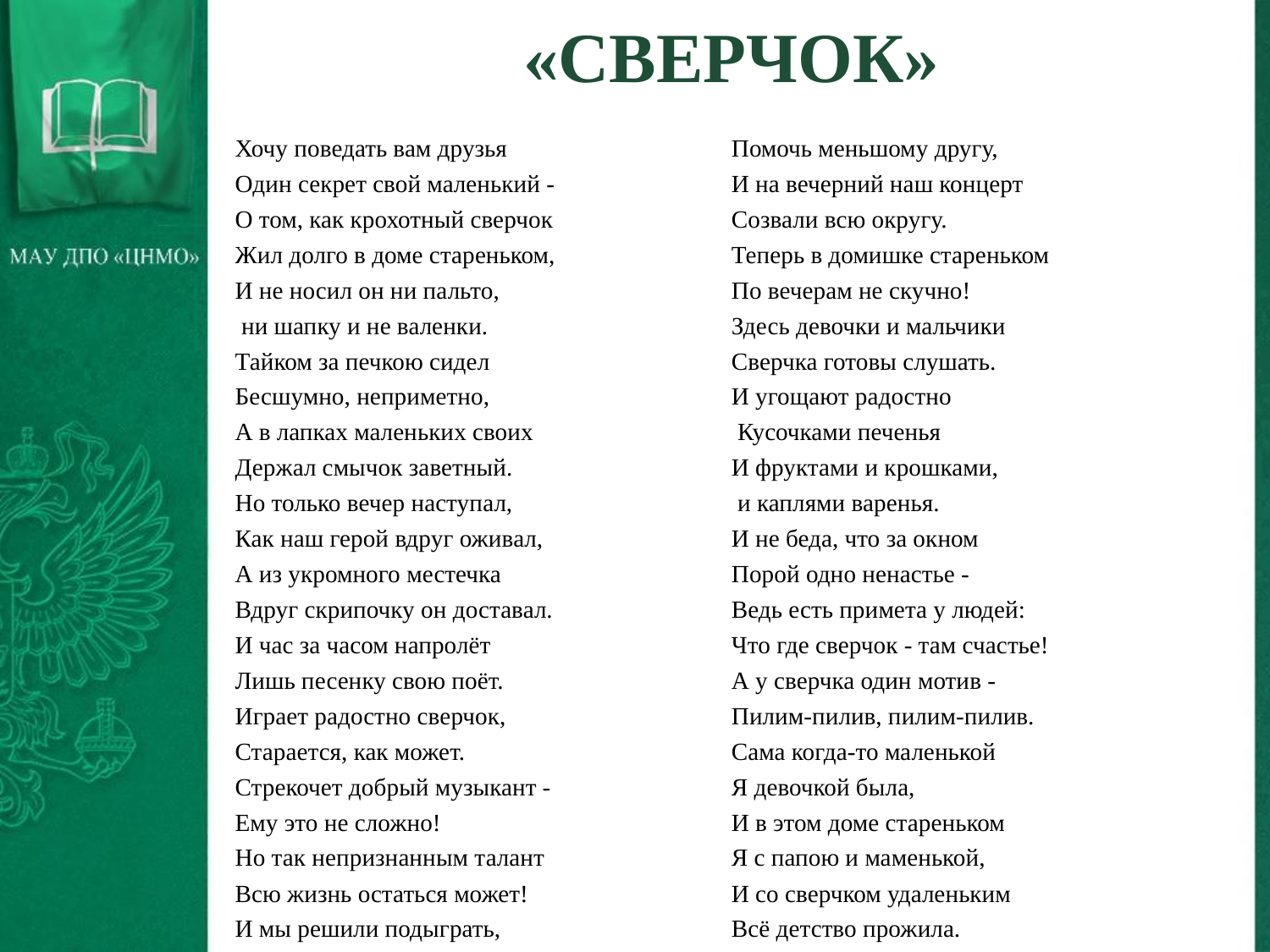

# «СВЕРЧОК»
Хочу поведать вам друзья
Один секрет свой маленький -
О том, как крохотный сверчок
Жил долго в доме стареньком,
И не носил он ни пальто,
 ни шапку и не валенки.
Тайком за печкою сидел
Бесшумно, неприметно,
А в лапках маленьких своих
Держал смычок заветный.
Но только вечер наступал,
Как наш герой вдруг оживал,
А из укромного местечка
Вдруг скрипочку он доставал.
И час за часом напролёт
Лишь песенку свою поёт.
Играет радостно сверчок,
Старается, как может.
Стрекочет добрый музыкант -
Ему это не сложно!
Но так непризнанным талант
Всю жизнь остаться может!
И мы решили подыграть,
Помочь меньшому другу,
И на вечерний наш концерт
Созвали всю округу.
Теперь в домишке стареньком
По вечерам не скучно!
Здесь девочки и мальчики
Сверчка готовы слушать.
И угощают радостно
 Кусочками печенья
И фруктами и крошками,
 и каплями варенья.
И не беда, что за окном
Порой одно ненастье -
Ведь есть примета у людей:
Что где сверчок - там счастье!
А у сверчка один мотив -
Пилим-пилив, пилим-пилив.
Сама когда-то маленькой
Я девочкой была,
И в этом доме стареньком
Я с папою и маменькой,
И со сверчком удаленьким
Всё детство прожила.